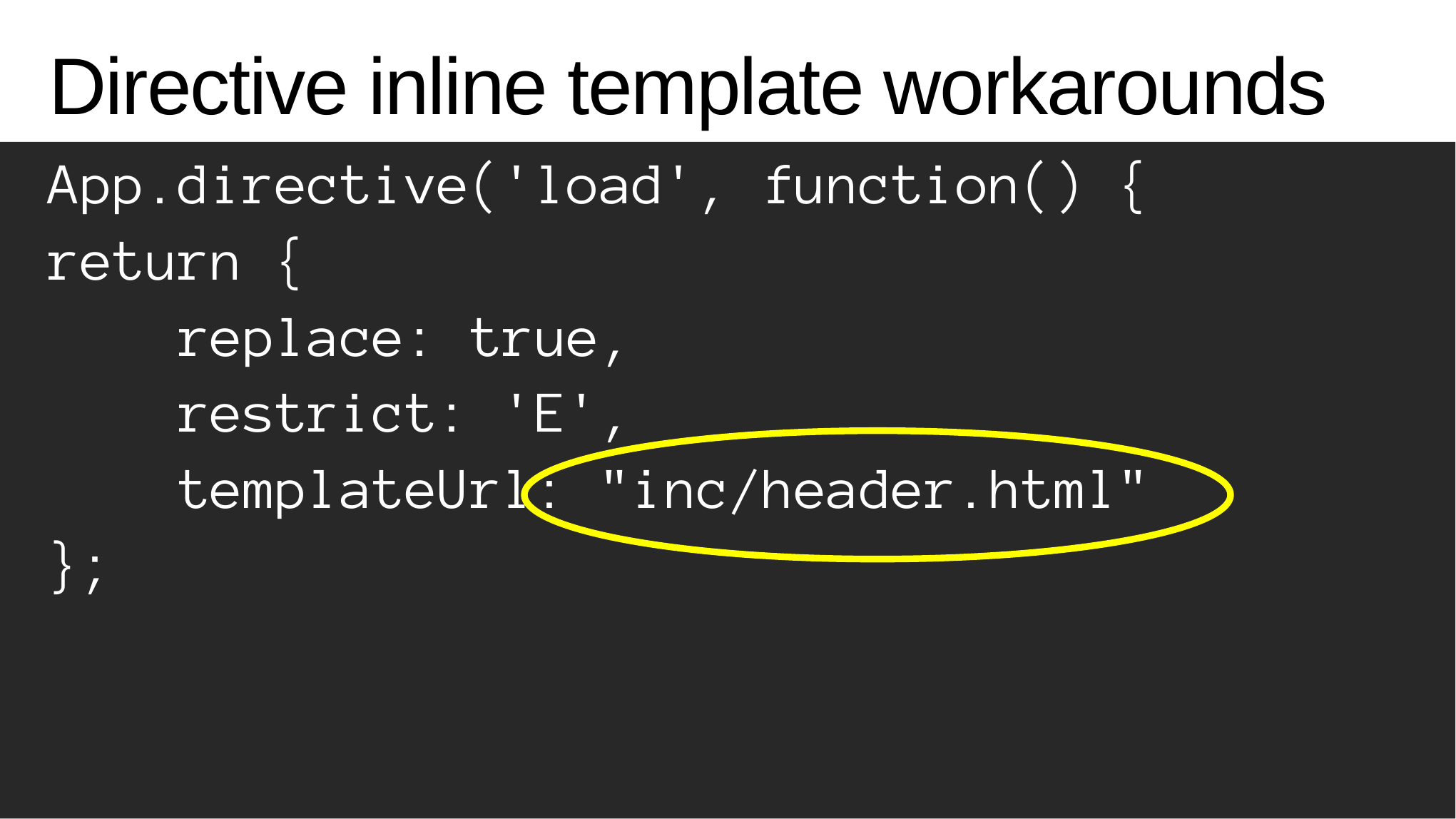

# Directive inline template workarounds

App.directive('load', function() {
return {
    replace: true,
    restrict: 'E',
    templateUrl: "inc/header.html"
};